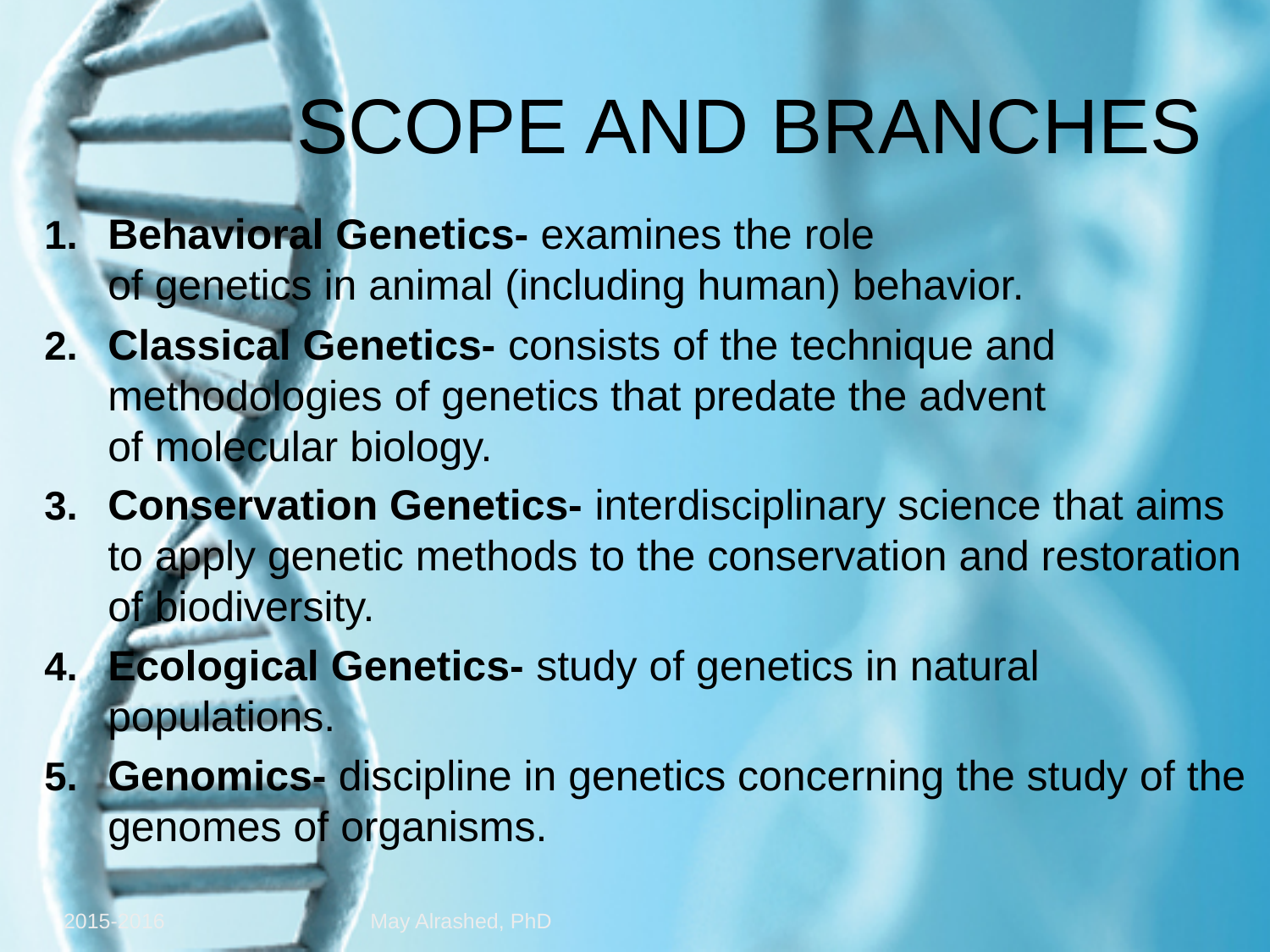

# SCOPE AND BRANCHES
Behavioral Genetics- examines the role of genetics in animal (including human) behavior.
Classical Genetics- consists of the technique and methodologies of genetics that predate the advent of molecular biology.
Conservation Genetics- interdisciplinary science that aims to apply genetic methods to the conservation and restoration of biodiversity.
Ecological Genetics- study of genetics in natural populations.
Genomics- discipline in genetics concerning the study of the genomes of organisms.
2015-2016
May Alrashed, PhD